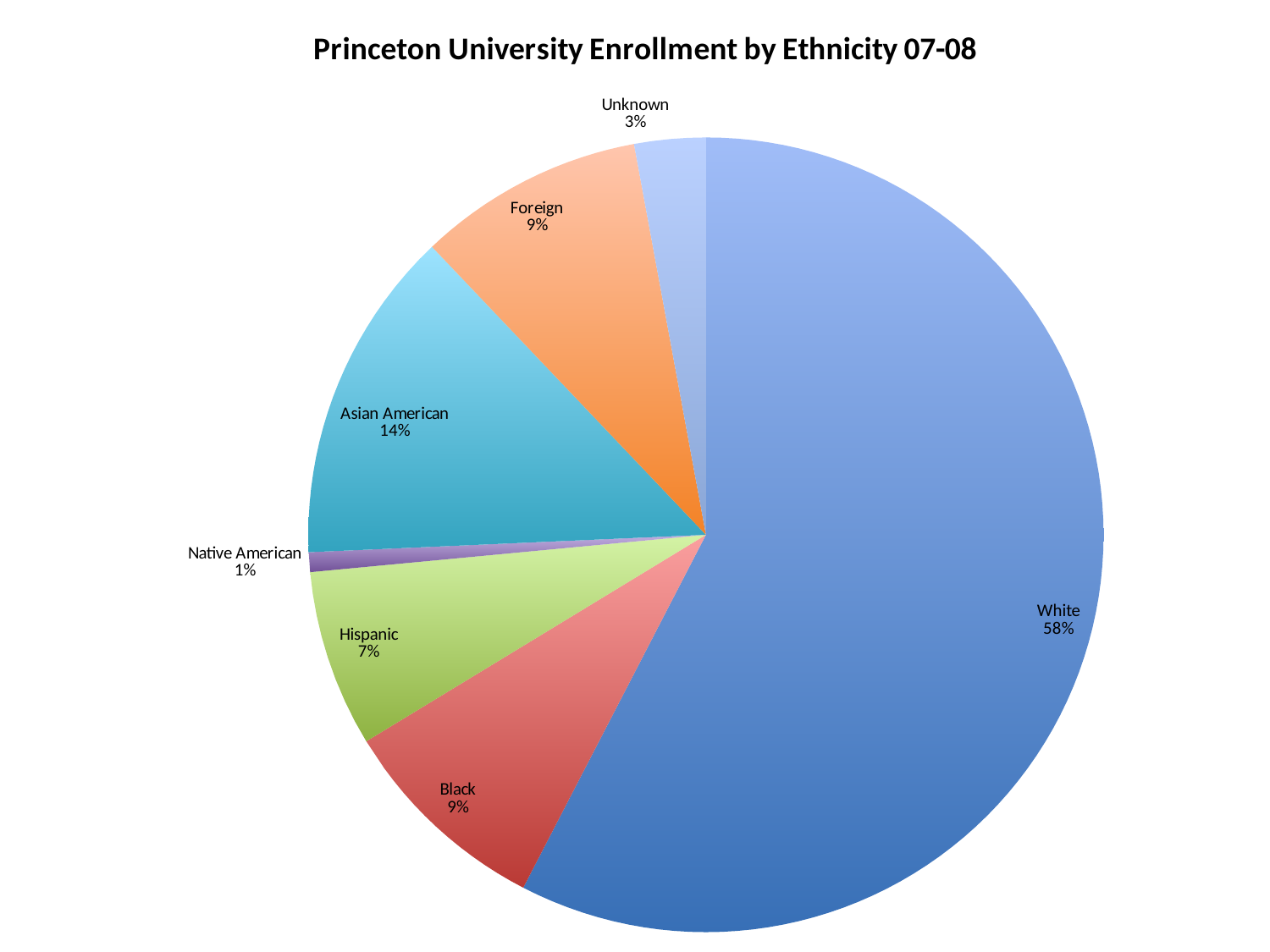

### Chart: Princeton University Enrollment by Ethnicity 07-08

| Category | Percent |
|---|---|
| White | 57.6 |
| Black | 8.7 |
| Hispanic | 7.2 |
| Native American | 0.8 |
| Asian American | 13.6 |
| Foreign | 9.2 |
| Unknown | 2.9 |